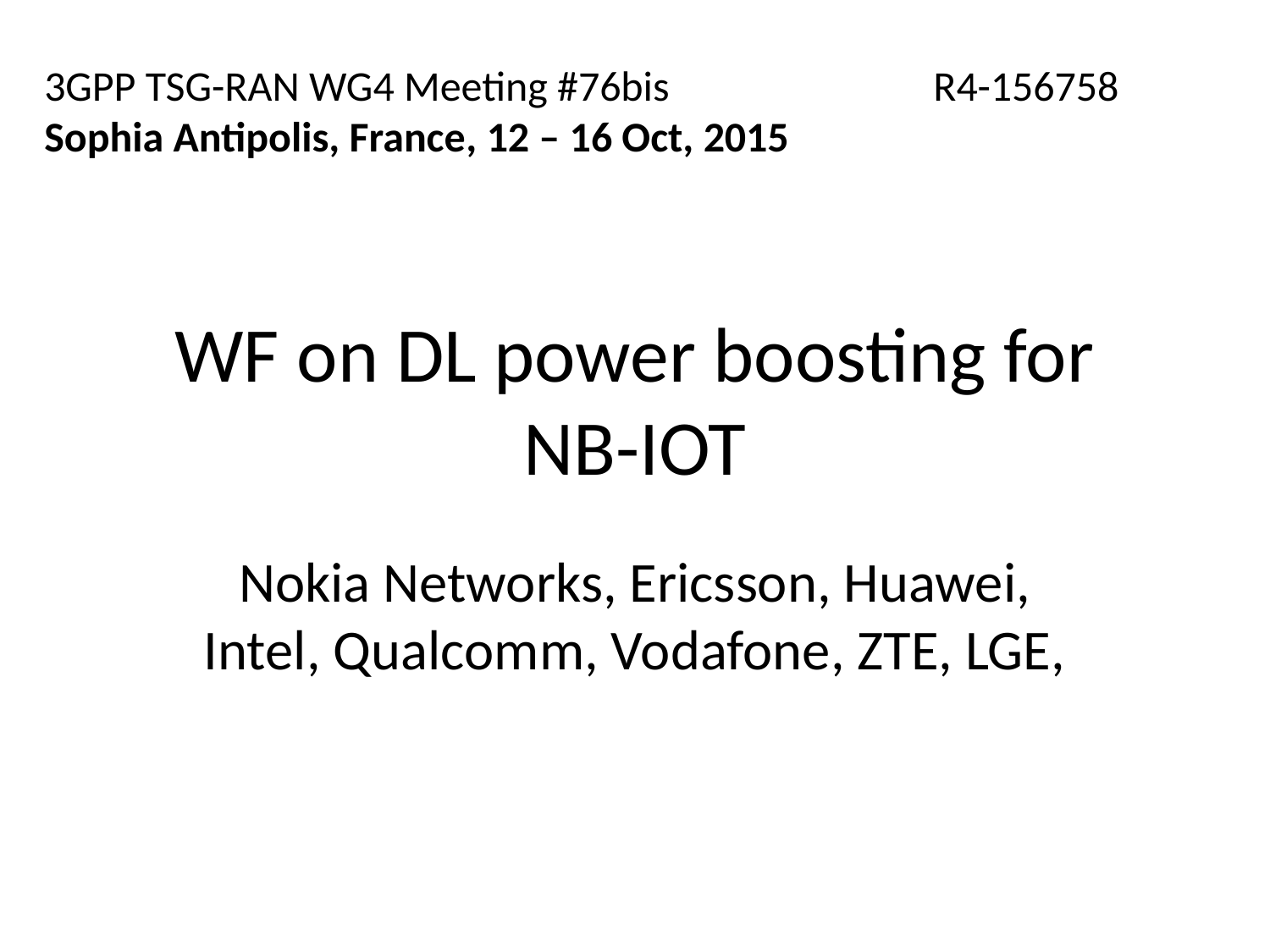

3GPP TSG-RAN WG4 Meeting #76bis			R4-156758
Sophia Antipolis, France, 12 – 16 Oct, 2015
# WF on DL power boosting for NB-IOT
Nokia Networks, Ericsson, Huawei, Intel, Qualcomm, Vodafone, ZTE, LGE,